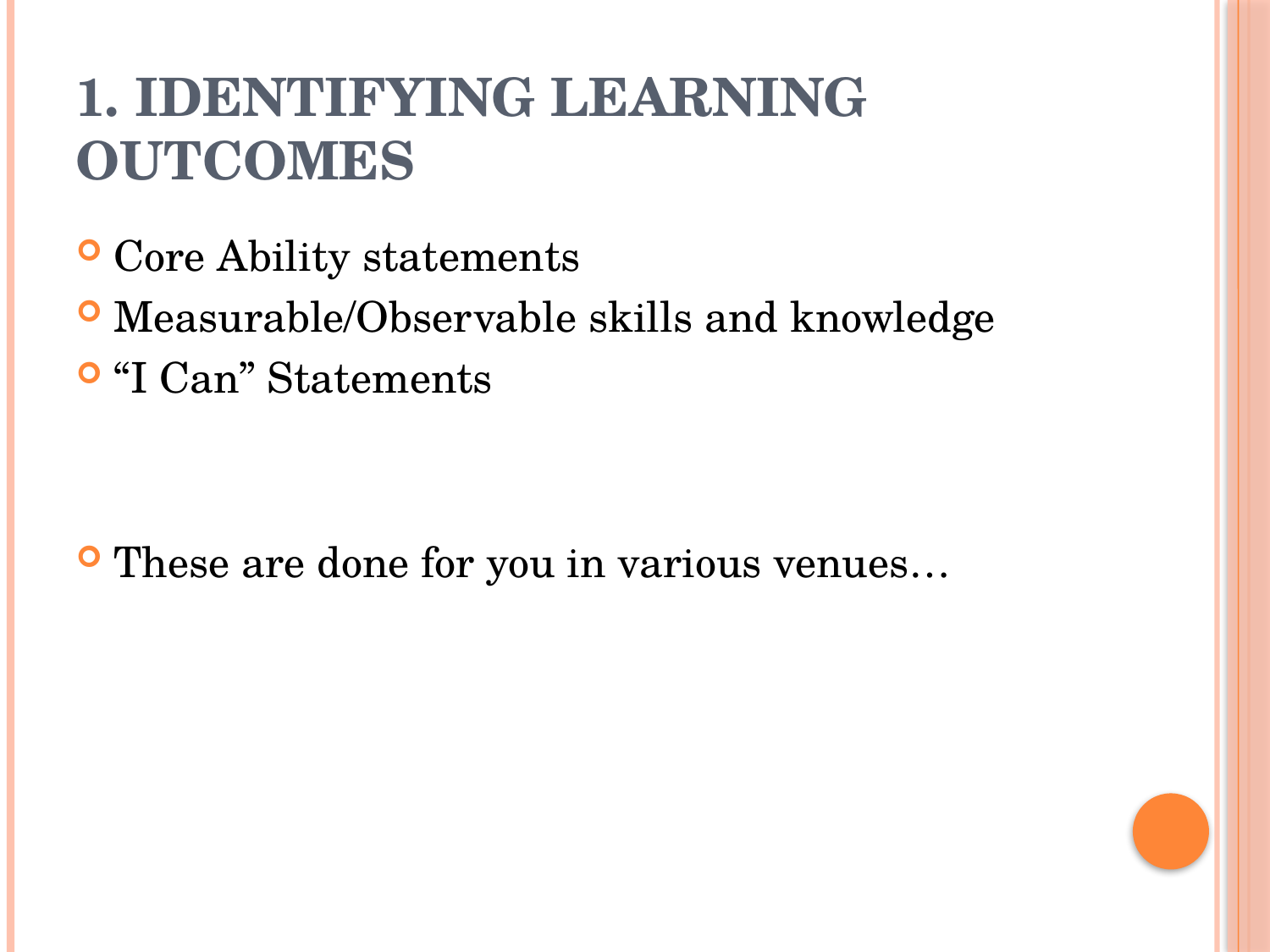

# 1. Identifying Learning Outcomes
Core Ability statements
Measurable/Observable skills and knowledge
“I Can” Statements

These are done for you in various venues…